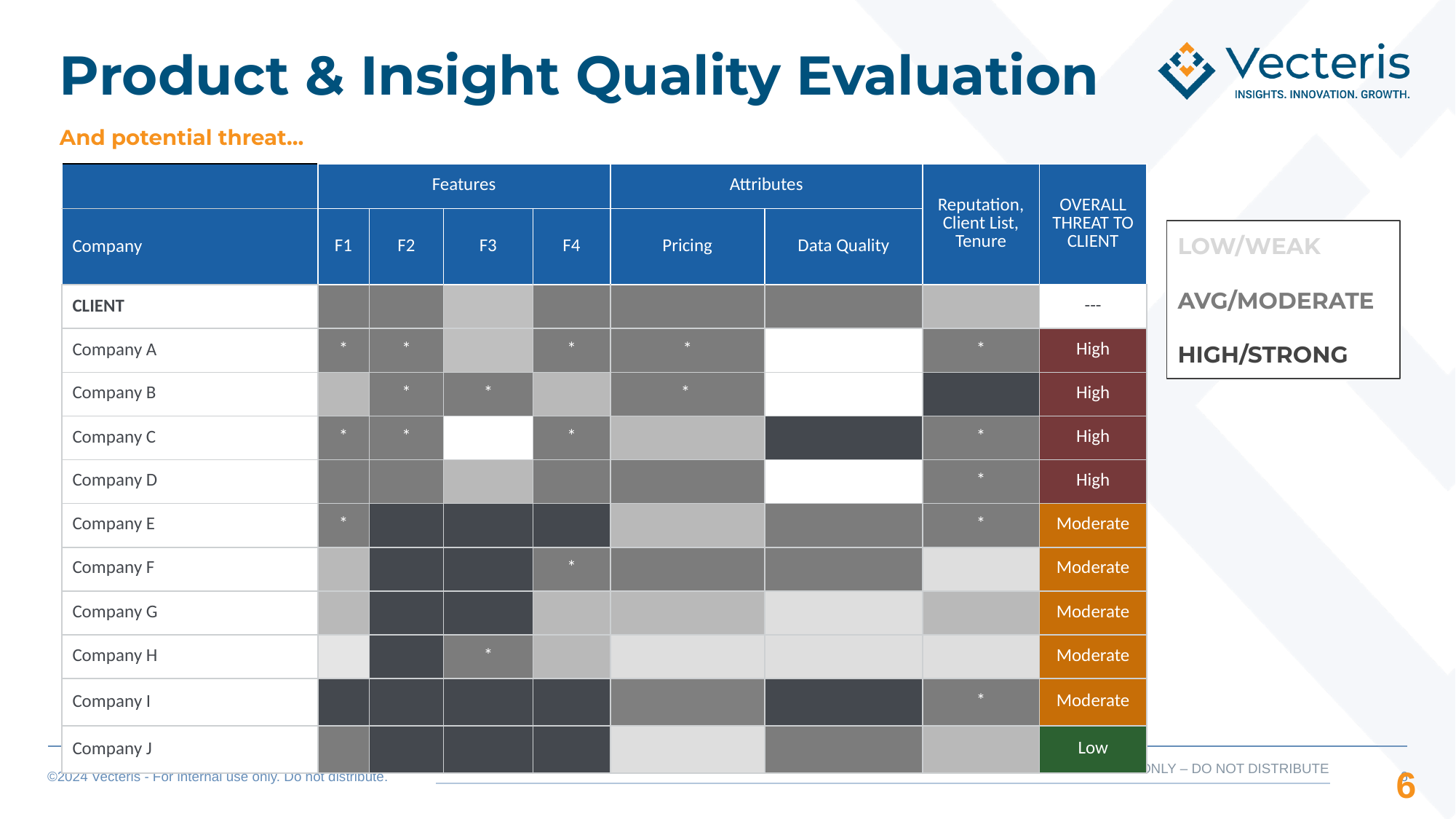

# Product & Insight Quality Evaluation
And potential threat…
|  | Features |  |  |  | Attributes |  | Reputation, Client List, Tenure | OVERALL THREAT TO CLIENT |
| --- | --- | --- | --- | --- | --- | --- | --- | --- |
| Company | F1 | F2 | F3 | F4 | Pricing | Data Quality |  |  |
| CLIENT |  |  |  |  |  |  |  | --- |
| Company A | \* | \* |  | \* | \* |  | \* | High |
| Company B |  | \* | \* |  | \* |  |  | High |
| Company C | \* | \* |  | \* |  |  | \* | High |
| Company D |  |  |  |  |  |  | \* | High |
| Company E | \* |  |  |  |  |  | \* | Moderate |
| Company F |  |  |  | \* |  |  |  | Moderate |
| Company G |  |  |  |  |  |  |  | Moderate |
| Company H |  |  | \* |  |  |  |  | Moderate |
| Company I |  |  |  |  |  |  | \* | Moderate |
| Company J |  |  |  |  |  |  |  | Low |
LOW/WEAK

AVG/MODERATE

HIGH/STRONG
6
©2021 Vecteris – FOR INTERNAL USE ONLY – DO NOT DISTRIBUTE